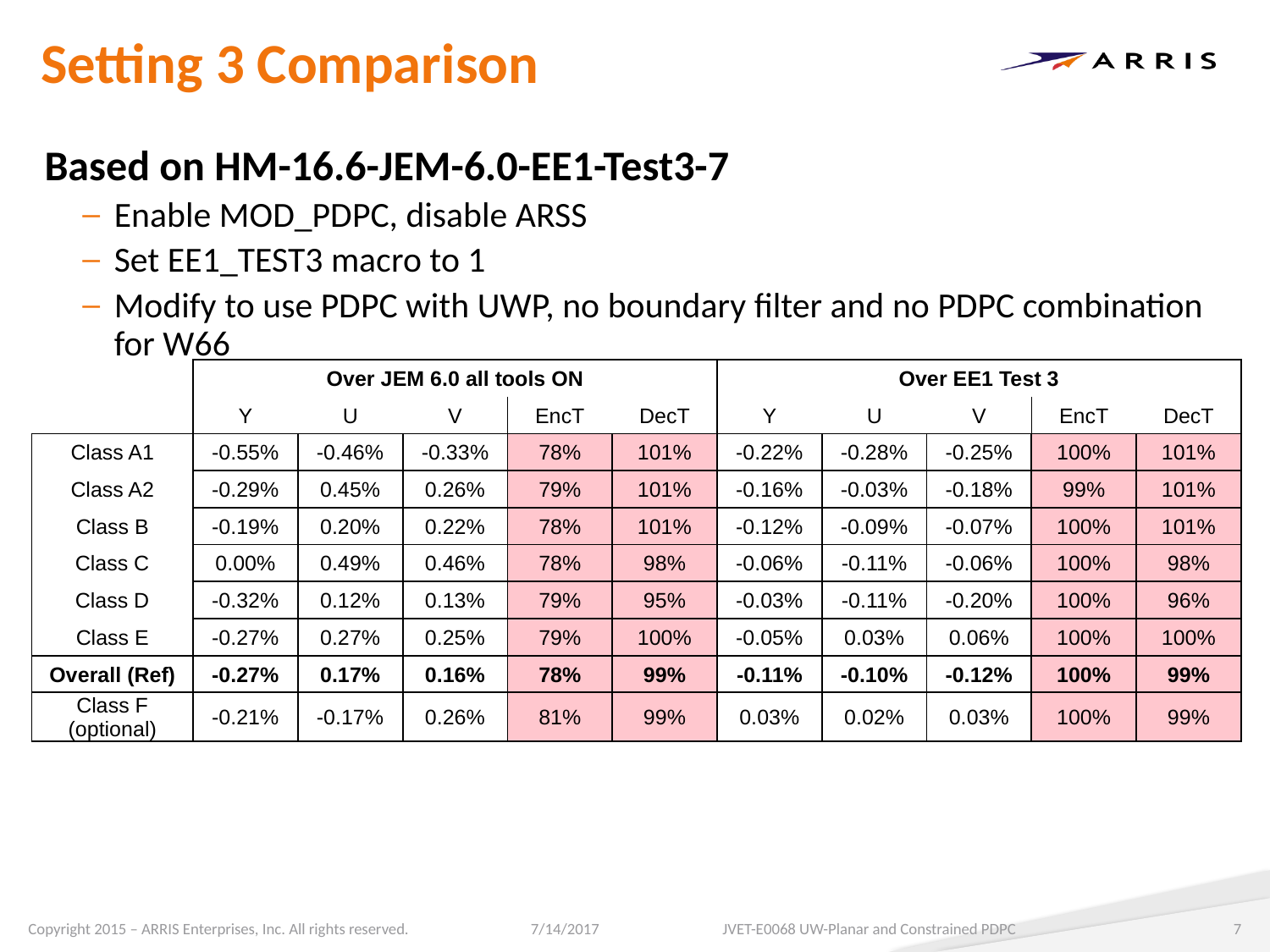

# Setting 3 Comparison
Based on HM-16.6-JEM-6.0-EE1-Test3-7
Enable MOD_PDPC, disable ARSS
Set EE1_TEST3 macro to 1
Modify to use PDPC with UWP, no boundary filter and no PDPC combination for W66

|  | Over JEM 6.0 all tools ON |  |  |  |  | Over EE1 Test 3 |  |  |  |  |
| --- | --- | --- | --- | --- | --- | --- | --- | --- | --- | --- |
|  | Y | U | V | EncT | DecT | Y | U | V | EncT | DecT |
| Class A1 | -0.55% | -0.46% | -0.33% | 78% | 101% | -0.22% | -0.28% | -0.25% | 100% | 101% |
| Class A2 | -0.29% | 0.45% | 0.26% | 79% | 101% | -0.16% | -0.03% | -0.18% | 99% | 101% |
| Class B | -0.19% | 0.20% | 0.22% | 78% | 101% | -0.12% | -0.09% | -0.07% | 100% | 101% |
| Class C | 0.00% | 0.49% | 0.46% | 78% | 98% | -0.06% | -0.11% | -0.06% | 100% | 98% |
| Class D | -0.32% | 0.12% | 0.13% | 79% | 95% | -0.03% | -0.11% | -0.20% | 100% | 96% |
| Class E | -0.27% | 0.27% | 0.25% | 79% | 100% | -0.05% | 0.03% | 0.06% | 100% | 100% |
| Overall (Ref) | -0.27% | 0.17% | 0.16% | 78% | 99% | -0.11% | -0.10% | -0.12% | 100% | 99% |
| Class F (optional) | -0.21% | -0.17% | 0.26% | 81% | 99% | 0.03% | 0.02% | 0.03% | 100% | 99% |
7/14/2017
JVET-E0068 UW-Planar and Constrained PDPC
7